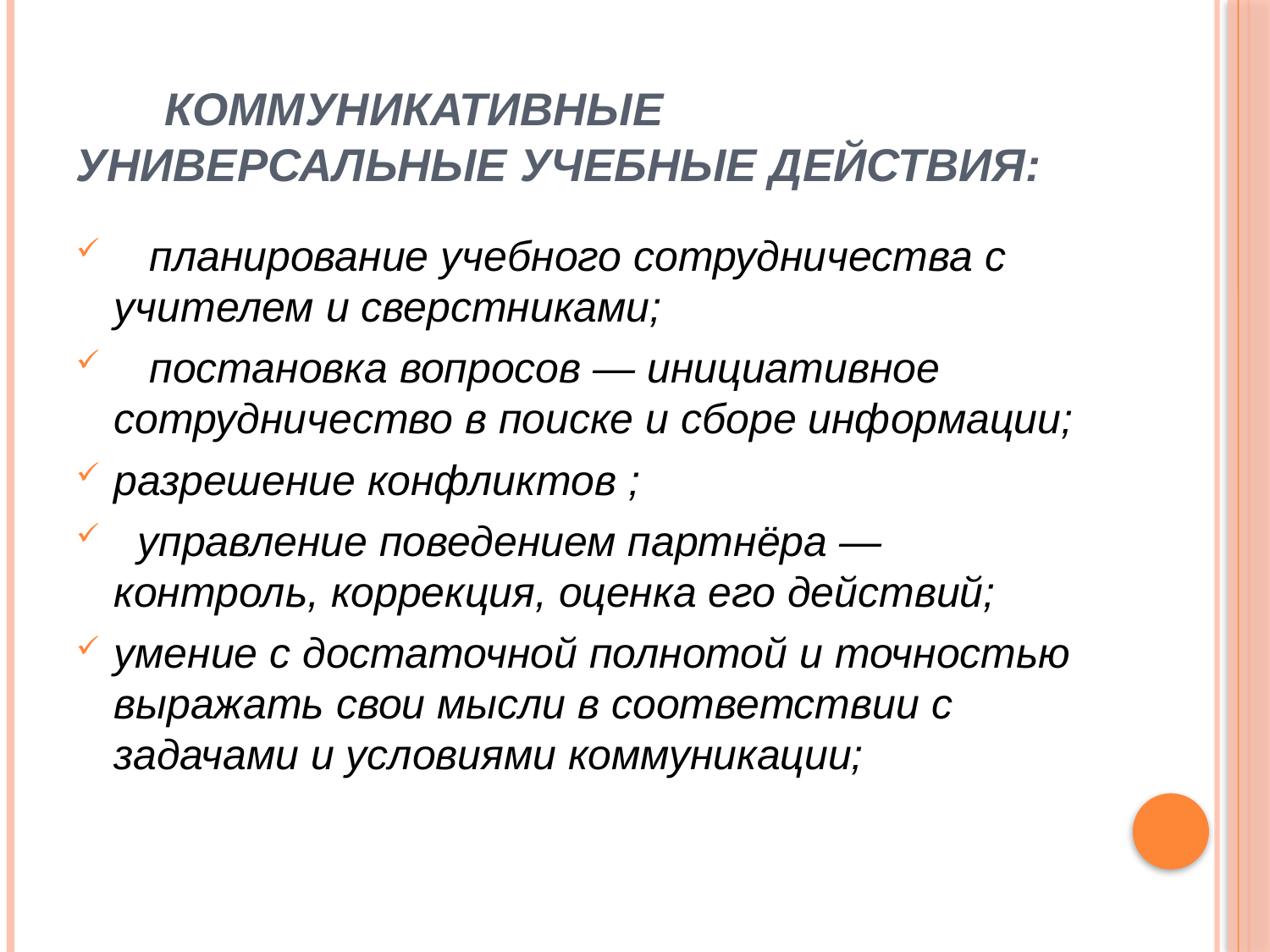

# Коммуникативные универсальные учебные действия:
   планирование учебного сотрудничества с учителем и сверстниками;
   постановка вопросов — инициативное сотрудничество в поиске и сборе информации;
разрешение конфликтов ;
  управление поведением партнёра — контроль, коррекция, оценка его действий;
умение с достаточной полнотой и точностью выражать свои мысли в соответствии с задачами и условиями коммуникации;